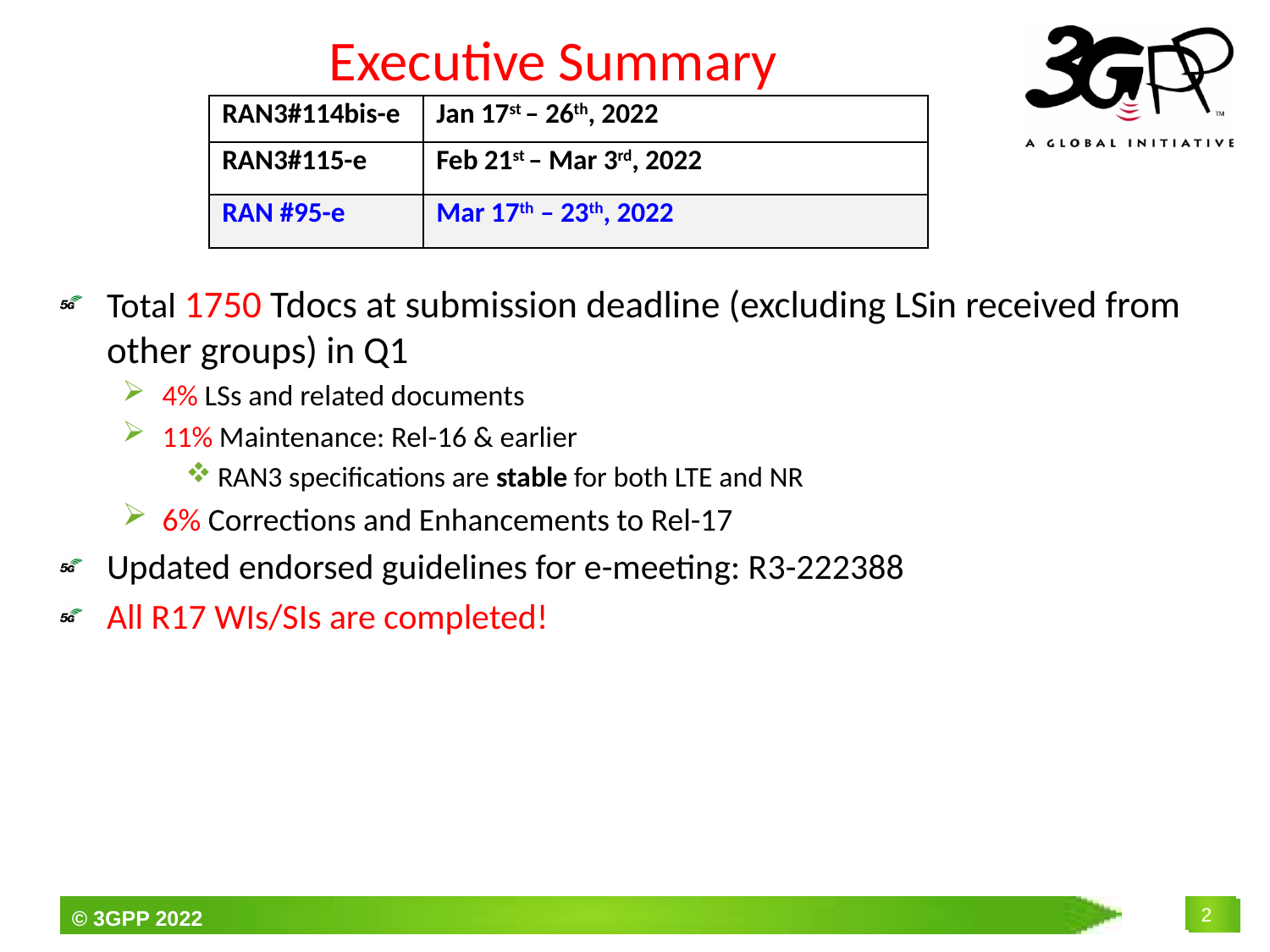

# Executive Summary
| RAN3#114bis-e | Jan 17st – 26th, 2022 |
| --- | --- |
| RAN3#115-e | Feb 21st – Mar 3rd, 2022 |
| RAN #95-e | Mar 17th – 23th, 2022 |
Total 1750 Tdocs at submission deadline (excluding LSin received from other groups) in Q1
4% LSs and related documents
11% Maintenance: Rel-16 & earlier
RAN3 specifications are stable for both LTE and NR
6% Corrections and Enhancements to Rel-17
Updated endorsed guidelines for e-meeting: R3-222388
All R17 WIs/SIs are completed!

2